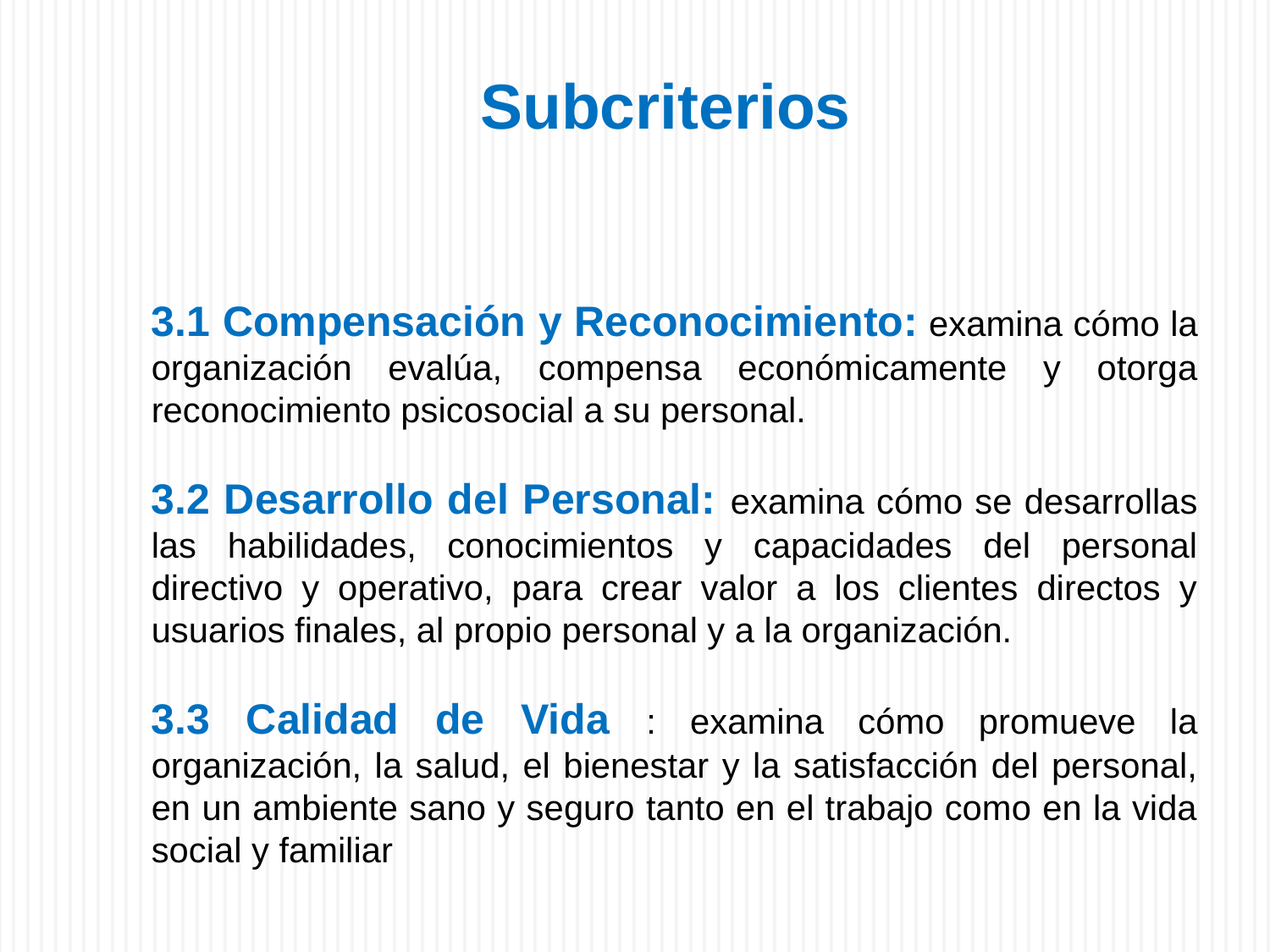

Subcriterios

3.1 Compensación y Reconocimiento: examina cómo la organización evalúa, compensa económicamente y otorga reconocimiento psicosocial a su personal.

3.2 Desarrollo del Personal: examina cómo se desarrollas las habilidades, conocimientos y capacidades del personal directivo y operativo, para crear valor a los clientes directos y usuarios finales, al propio personal y a la organización.

3.3 Calidad de Vida : examina cómo promueve la organización, la salud, el bienestar y la satisfacción del personal, en un ambiente sano y seguro tanto en el trabajo como en la vida social y familiar